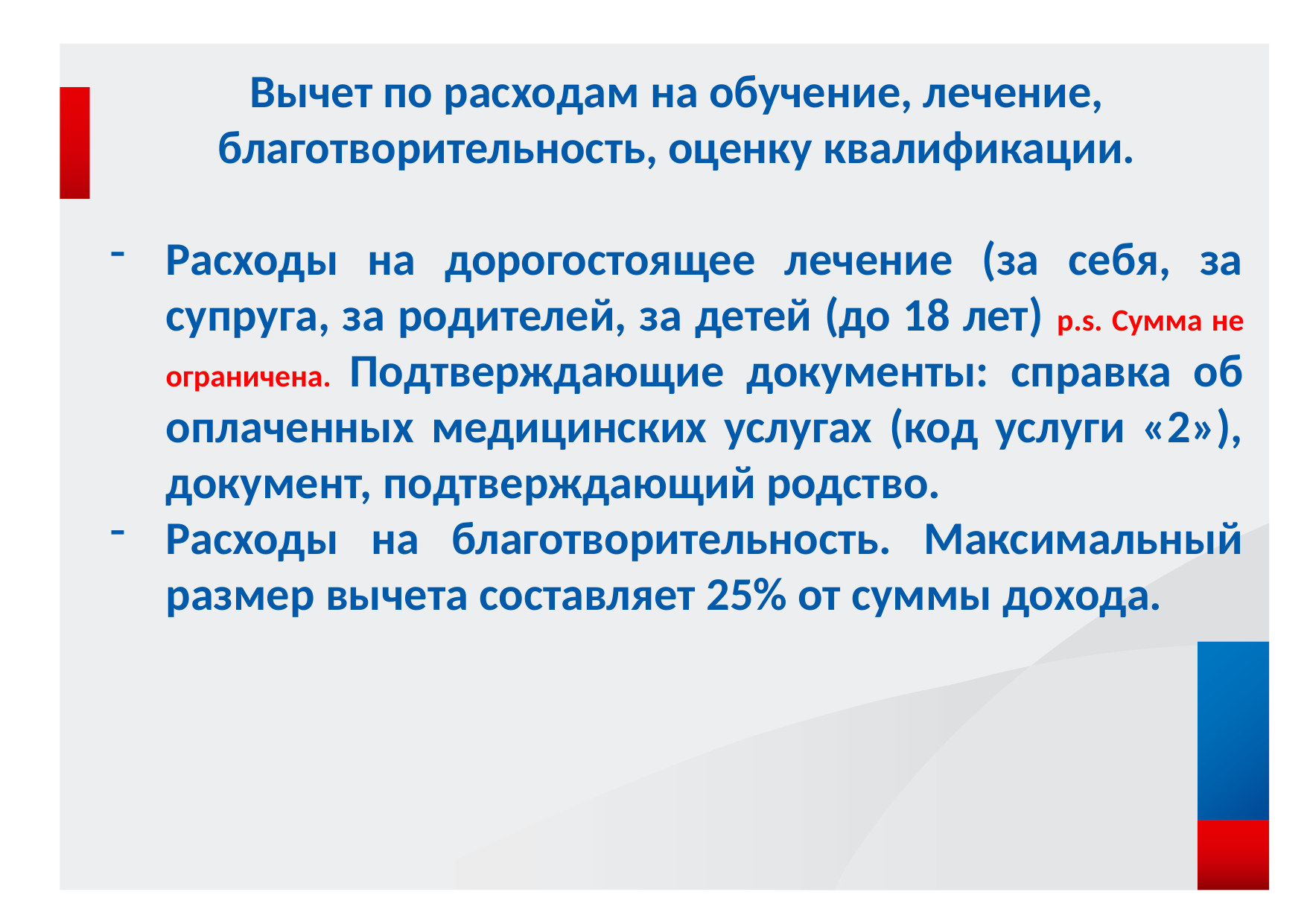

Вычет по расходам на обучение, лечение, благотворительность, оценку квалификации.

Расходы на дорогостоящее лечение (за себя, за супруга, за родителей, за детей (до 18 лет) p.s. Сумма не ограничена. Подтверждающие документы: справка об оплаченных медицинских услугах (код услуги «2»), документ, подтверждающий родство.
Расходы на благотворительность. Максимальный размер вычета составляет 25% от суммы дохода.